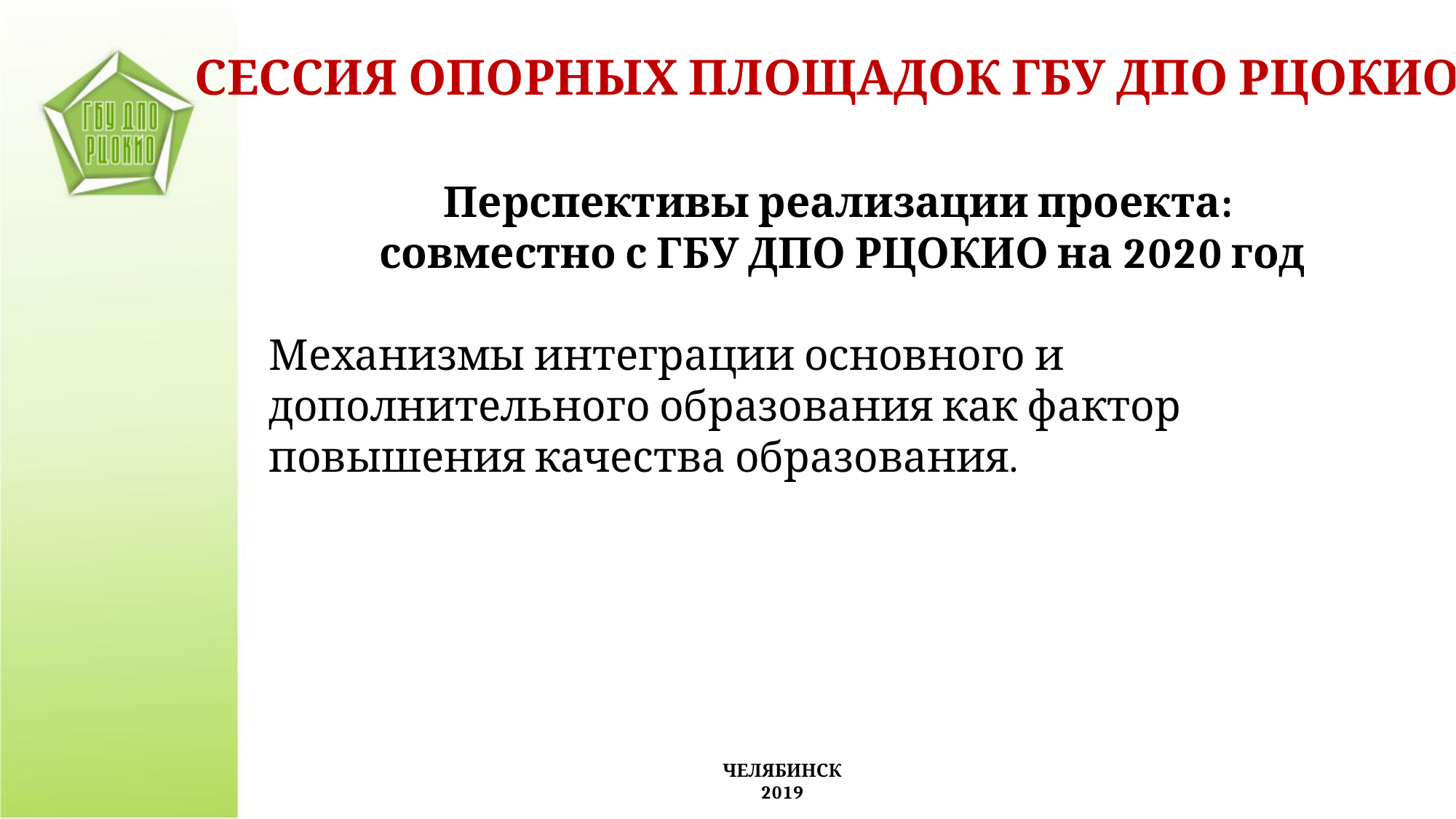

СЕССИЯ ОПОРНЫХ ПЛОЩАДОК ГБУ ДПО РЦОКИО
Перспективы реализации проекта:
 совместно с ГБУ ДПО РЦОКИО на 2020 год

Механизмы интеграции основного и дополнительного образования как фактор повышения качества образования.

ЧЕЛЯБИНСК
2019